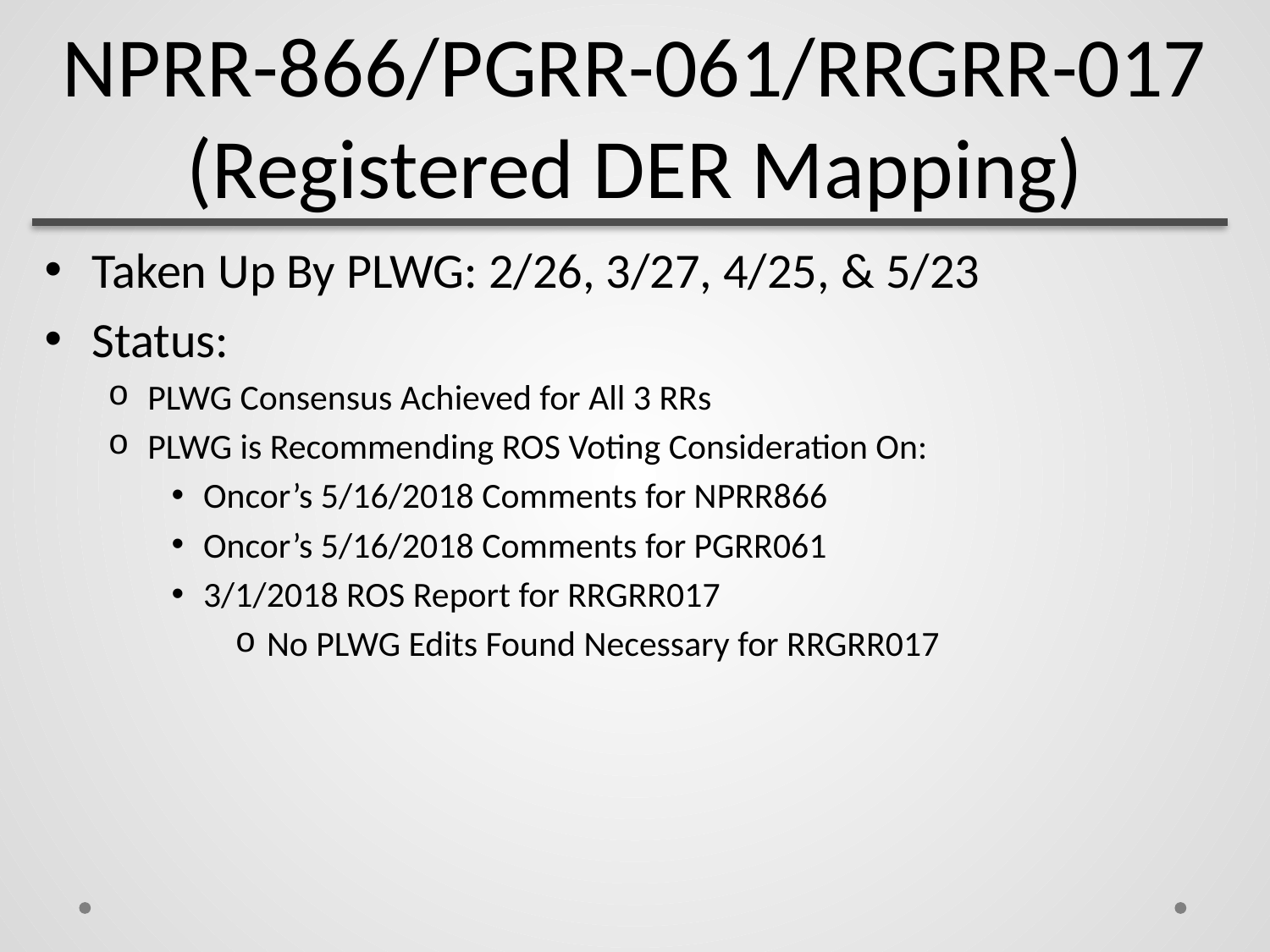

# NPRR-866/PGRR-061/RRGRR-017 (Registered DER Mapping)
Taken Up By PLWG: 2/26, 3/27, 4/25, & 5/23
Status:
PLWG Consensus Achieved for All 3 RRs
PLWG is Recommending ROS Voting Consideration On:
Oncor’s 5/16/2018 Comments for NPRR866
Oncor’s 5/16/2018 Comments for PGRR061
3/1/2018 ROS Report for RRGRR017
No PLWG Edits Found Necessary for RRGRR017